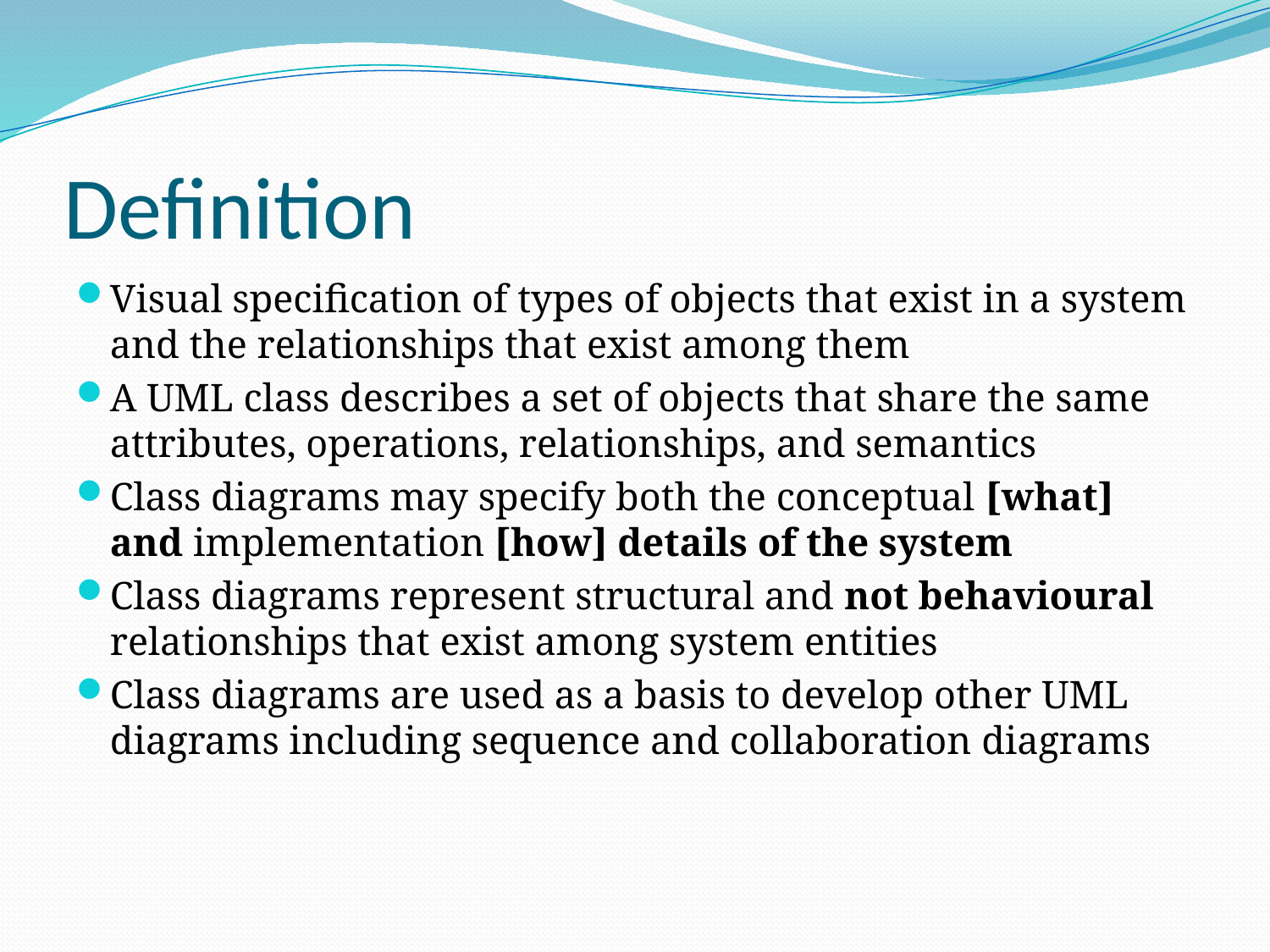

# Definition
Visual specification of types of objects that exist in a system and the relationships that exist among them
A UML class describes a set of objects that share the same attributes, operations, relationships, and semantics
Class diagrams may specify both the conceptual [what] and implementation [how] details of the system
Class diagrams represent structural and not behavioural relationships that exist among system entities
Class diagrams are used as a basis to develop other UML diagrams including sequence and collaboration diagrams